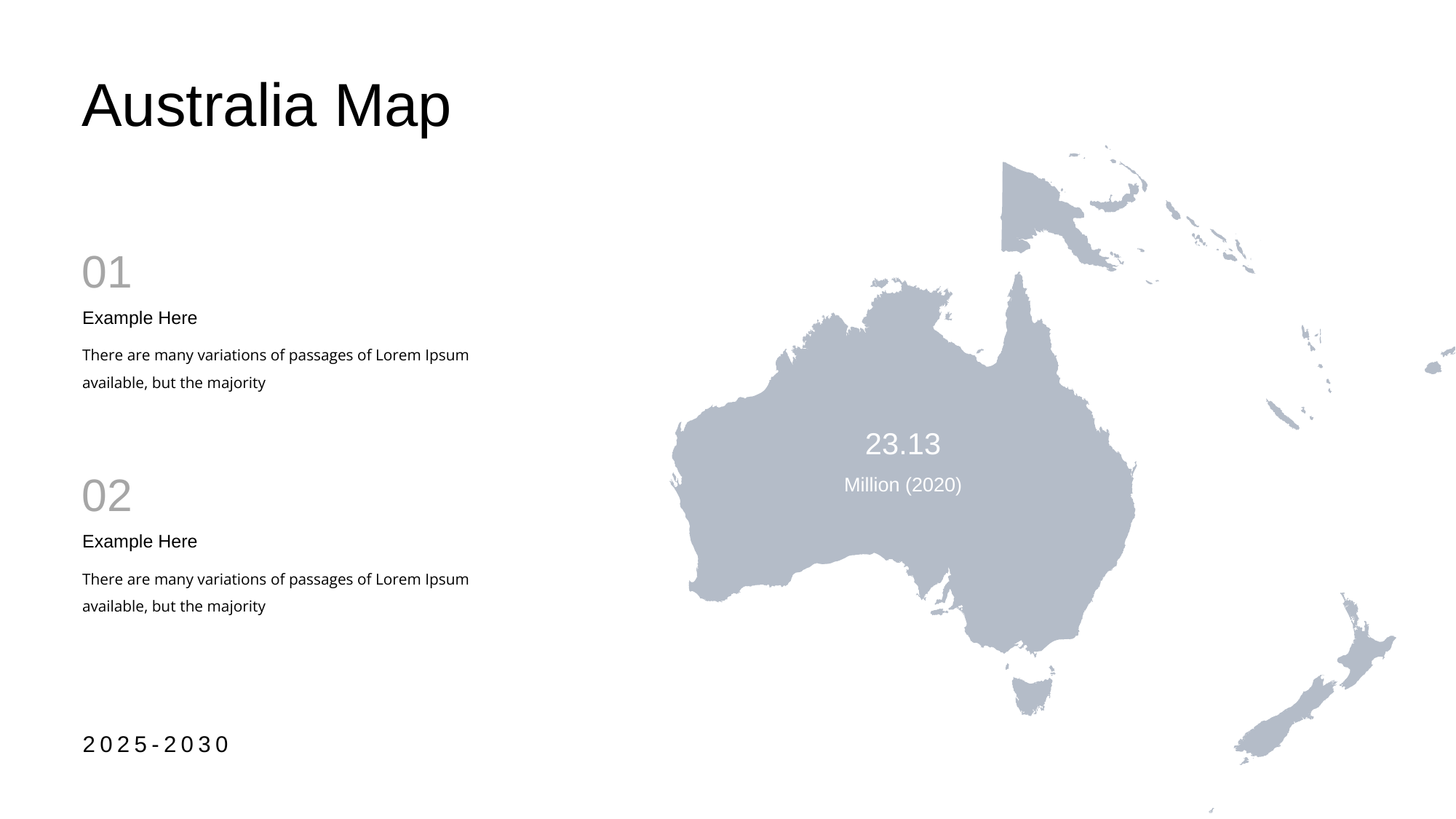

Australia Map

01
Example Here
There are many variations of passages of Lorem Ipsum available, but the majority
23.13
02
Million (2020)
Example Here
There are many variations of passages of Lorem Ipsum available, but the majority
2025-2030